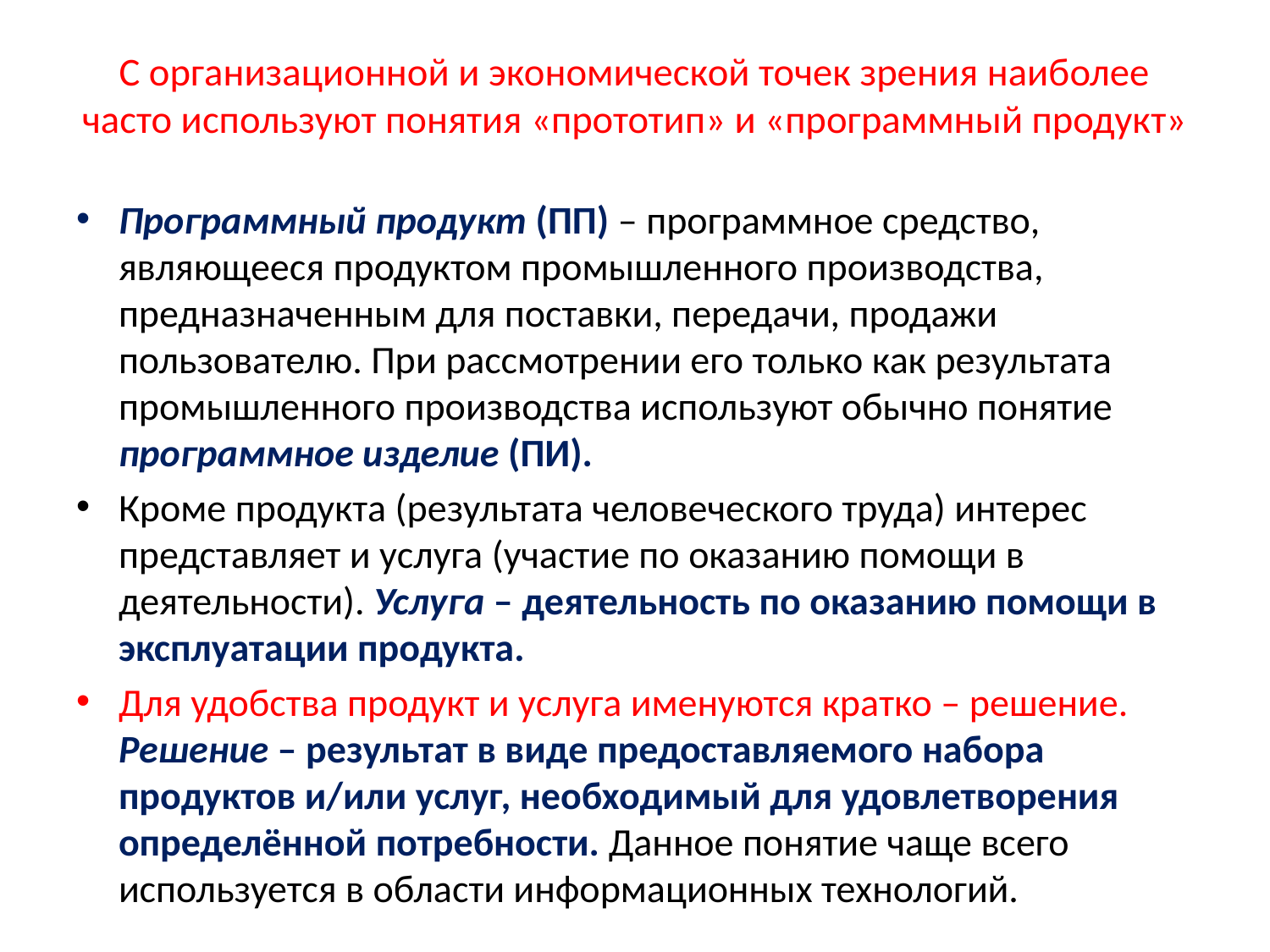

# С организационной и экономической точек зрения наиболее часто используют понятия «прототип» и «программный продукт»
Программный продукт (ПП) – программное средство, являющееся продуктом промышленного производства, предназначенным для поставки, передачи, продажи пользователю. При рассмотрении его только как результата промышленного производства используют обычно понятие программное изделие (ПИ).
Кроме продукта (результата человеческого труда) интерес представляет и услуга (участие по оказанию помощи в деятельности). Услуга – деятельность по оказанию помощи в эксплуатации продукта.
Для удобства продукт и услуга именуются кратко – решение. Решение – результат в виде предоставляемого набора продуктов и/или услуг, необходимый для удовлетворения определённой потребности. Данное понятие чаще всего используется в области информационных технологий.